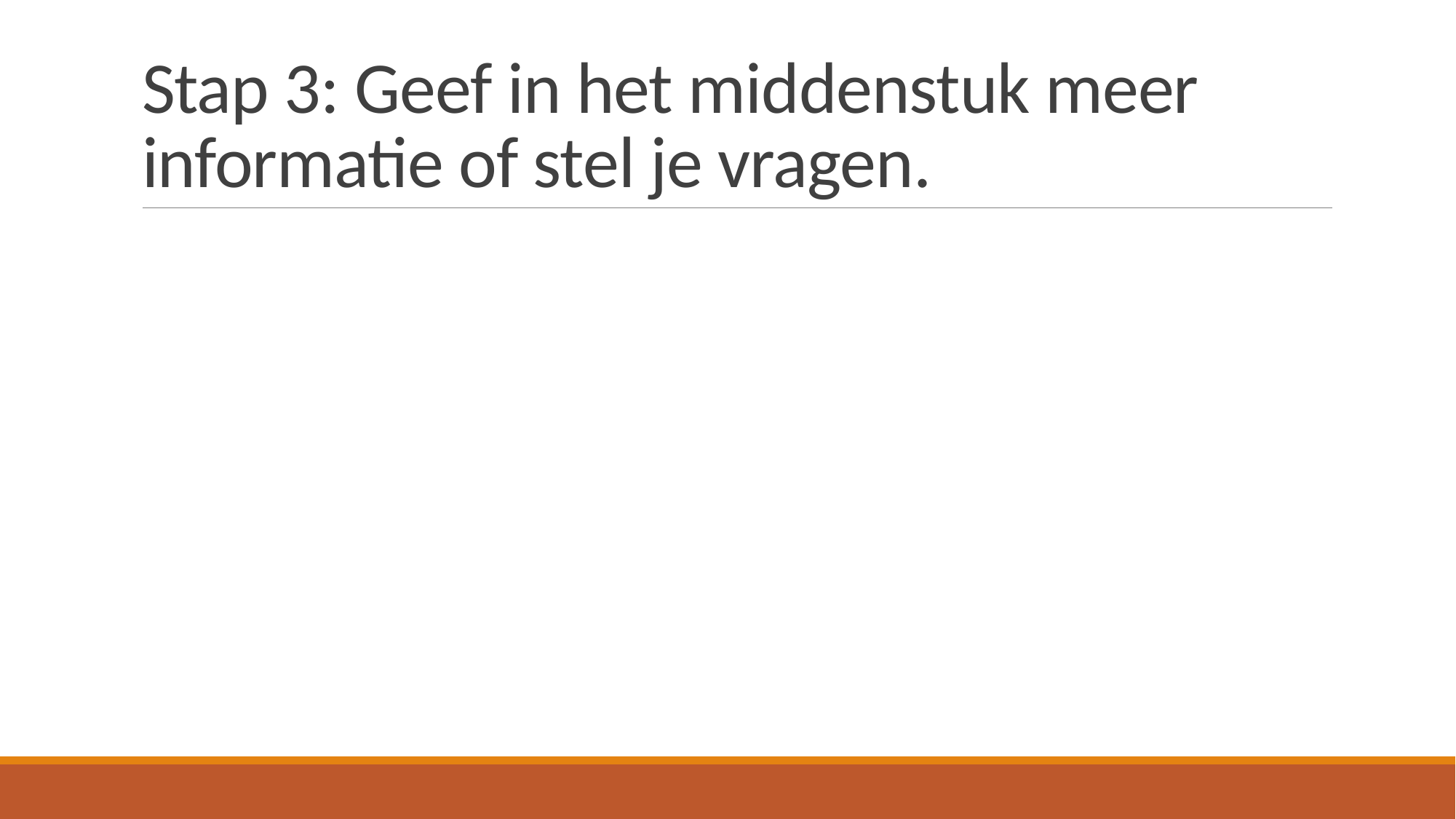

# Stap 3: Geef in het middenstuk meer informatie of stel je vragen.